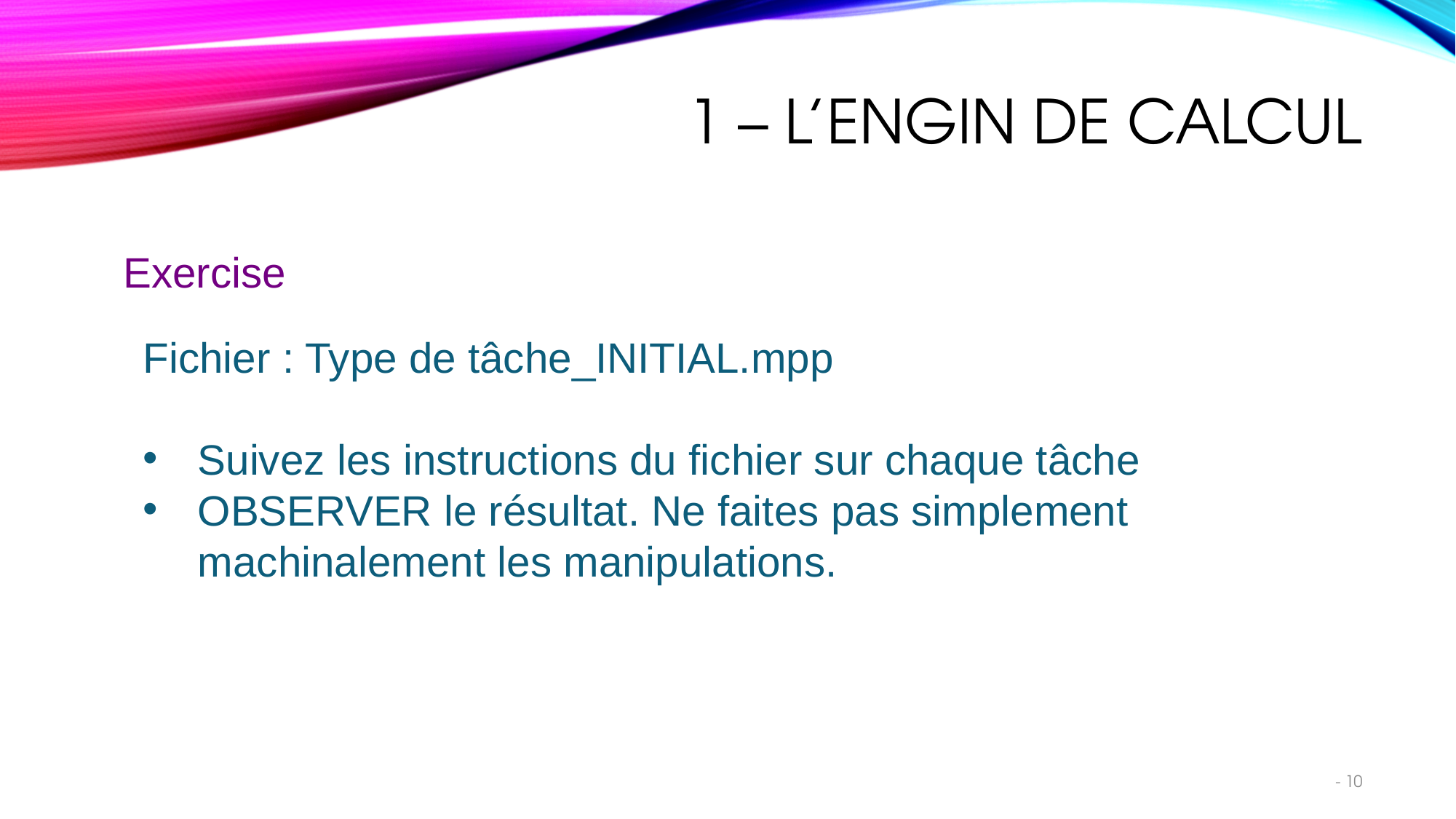

# 1 – L’engin de calcul
Exercise
Fichier : Type de tâche_INITIAL.mpp

Suivez les instructions du fichier sur chaque tâche
OBSERVER le résultat. Ne faites pas simplement machinalement les manipulations.
10